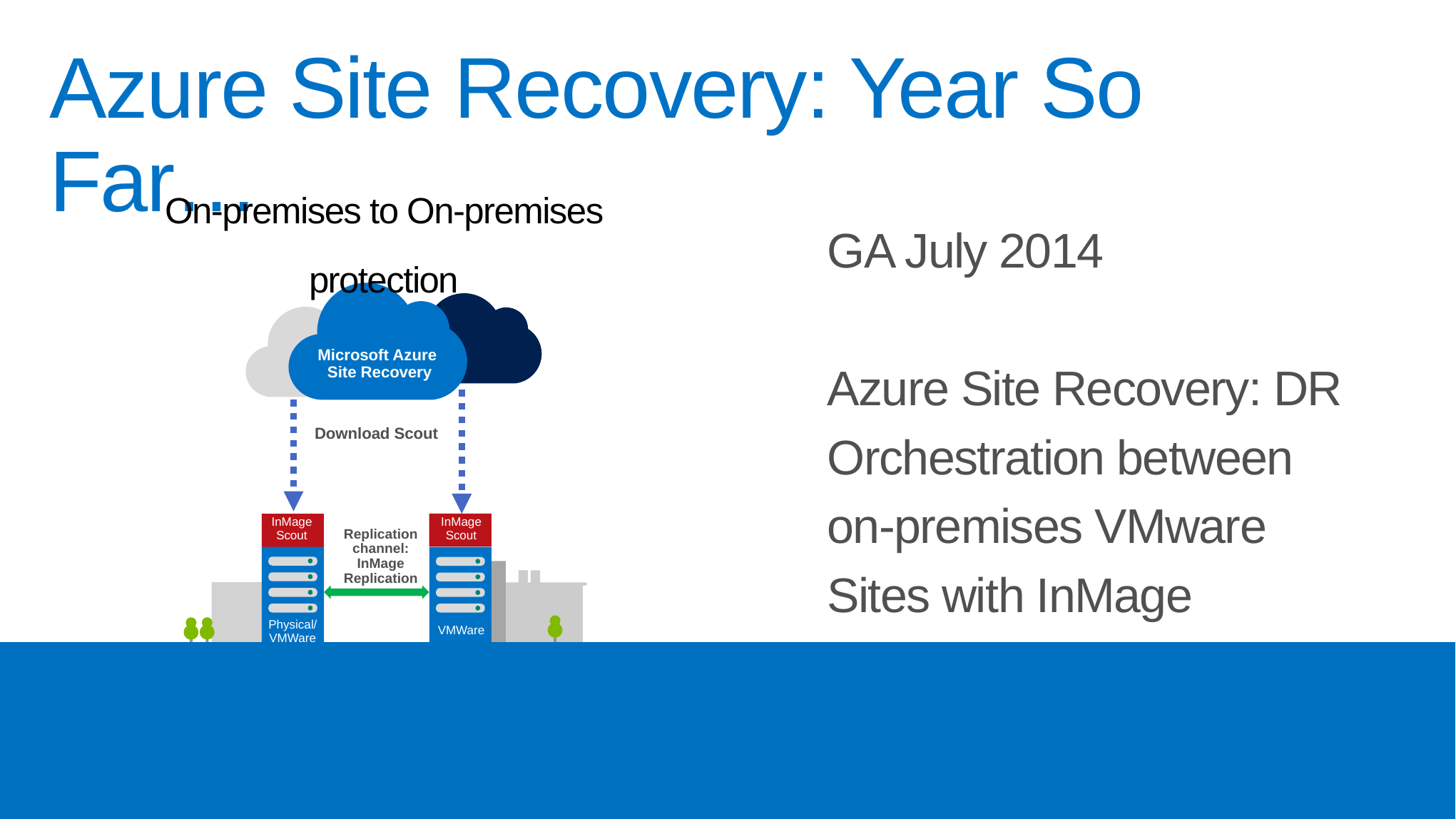

# Azure Site Recovery: Year So Far…
GA July 2014

Azure Site Recovery: DR Orchestration between on-premises VMware Sites with InMage
On-premises to On-premises protection

Microsoft Azure
Site Recovery
Download Scout

InMage Scout
InMage Scout
Replication channel: InMage Replication

Physical/VMWare
VMWare
Primary Site
Recovery Site